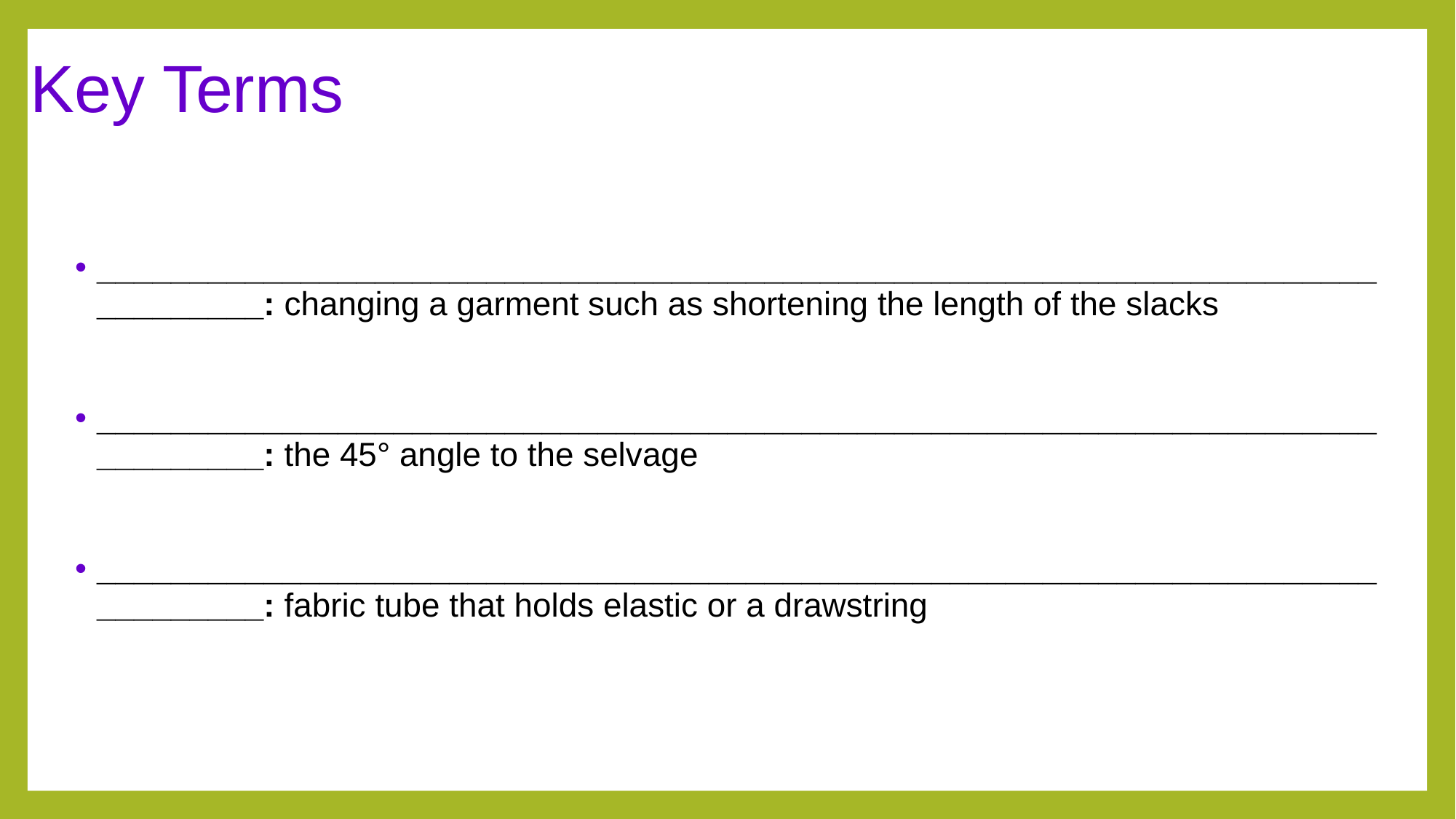

# Key Terms
______________________________________________________________________________: changing a garment such as shortening the length of the slacks

______________________________________________________________________________: the 45° angle to the selvage

______________________________________________________________________________: fabric tube that holds elastic or a drawstring